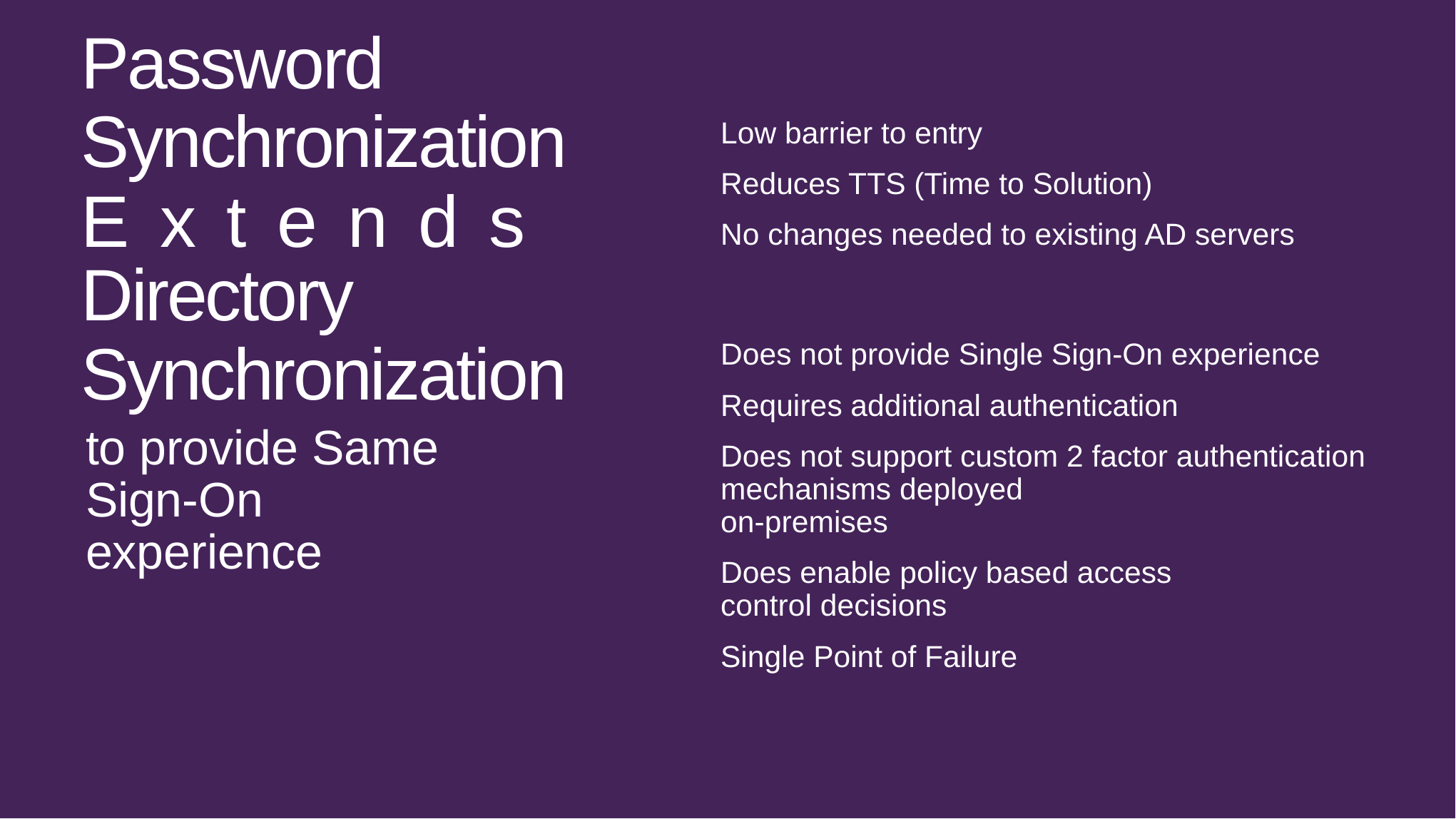

Password Synchronization
Low barrier to entry
Reduces TTS (Time to Solution)
No changes needed to existing AD servers
Extends
Directory Synchronization
Does not provide Single Sign-On experience
Requires additional authentication
Does not support custom 2 factor authentication mechanisms deployed
on-premises
Does enable policy based access
control decisions
Single Point of Failure
to provide Same Sign-On experience